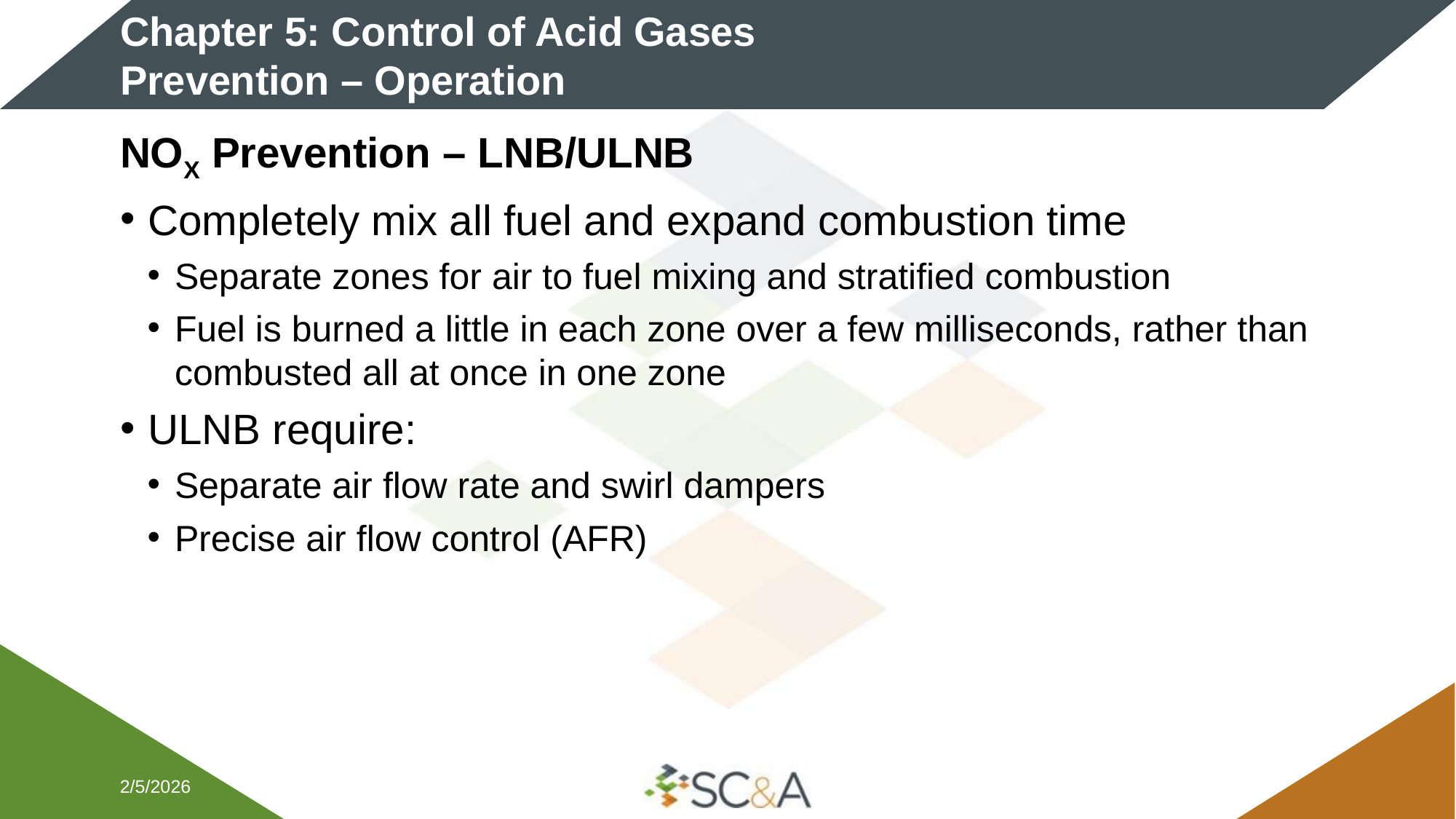

# Chapter 5: Control of Acid Gases Prevention – Operation
NOX Prevention – LNB/ULNB
Completely mix all fuel and expand combustion time
Separate zones for air to fuel mixing and stratified combustion
Fuel is burned a little in each zone over a few milliseconds, rather than combusted all at once in one zone
ULNB require:
Separate air flow rate and swirl dampers
Precise air flow control (AFR)
2/5/2026